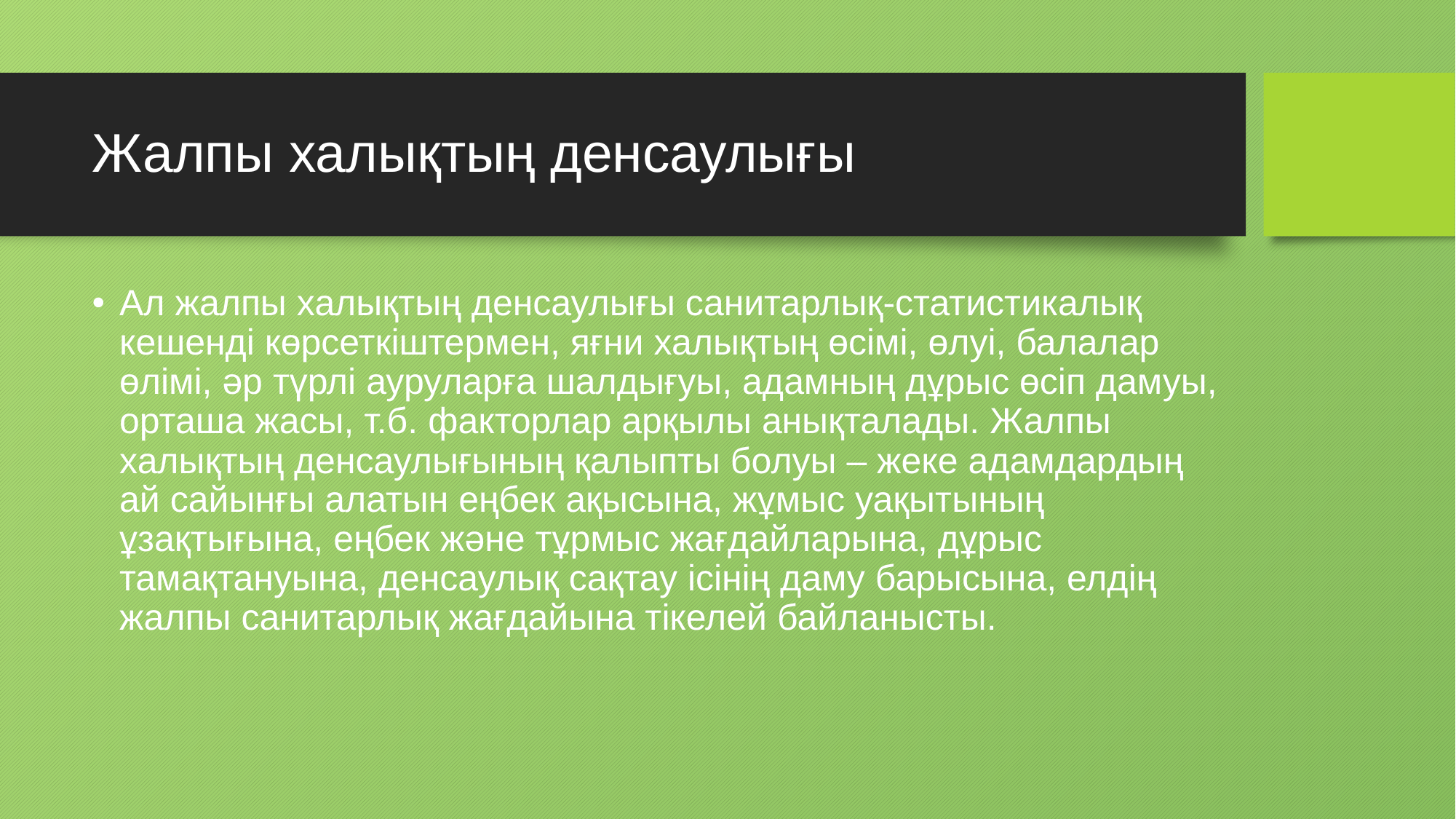

# Жалпы халықтың денсаулығы
Ал жалпы халықтың денсаулығы санитарлық-статистикалық кешенді көрсеткіштермен, яғни халықтың өсімі, өлуі, балалар өлімі, әр түрлі ауруларға шалдығуы, адамның дұрыс өсіп дамуы, орташа жасы, т.б. факторлар арқылы анықталады. Жалпы халықтың денсаулығының қалыпты болуы – жеке адамдардың ай сайынғы алатын еңбек ақысына, жұмыс уақытының ұзақтығына, еңбек және тұрмыс жағдайларына, дұрыс тамақтануына, денсаулық сақтау ісінің даму барысына, елдің жалпы санитарлық жағдайына тікелей байланысты.